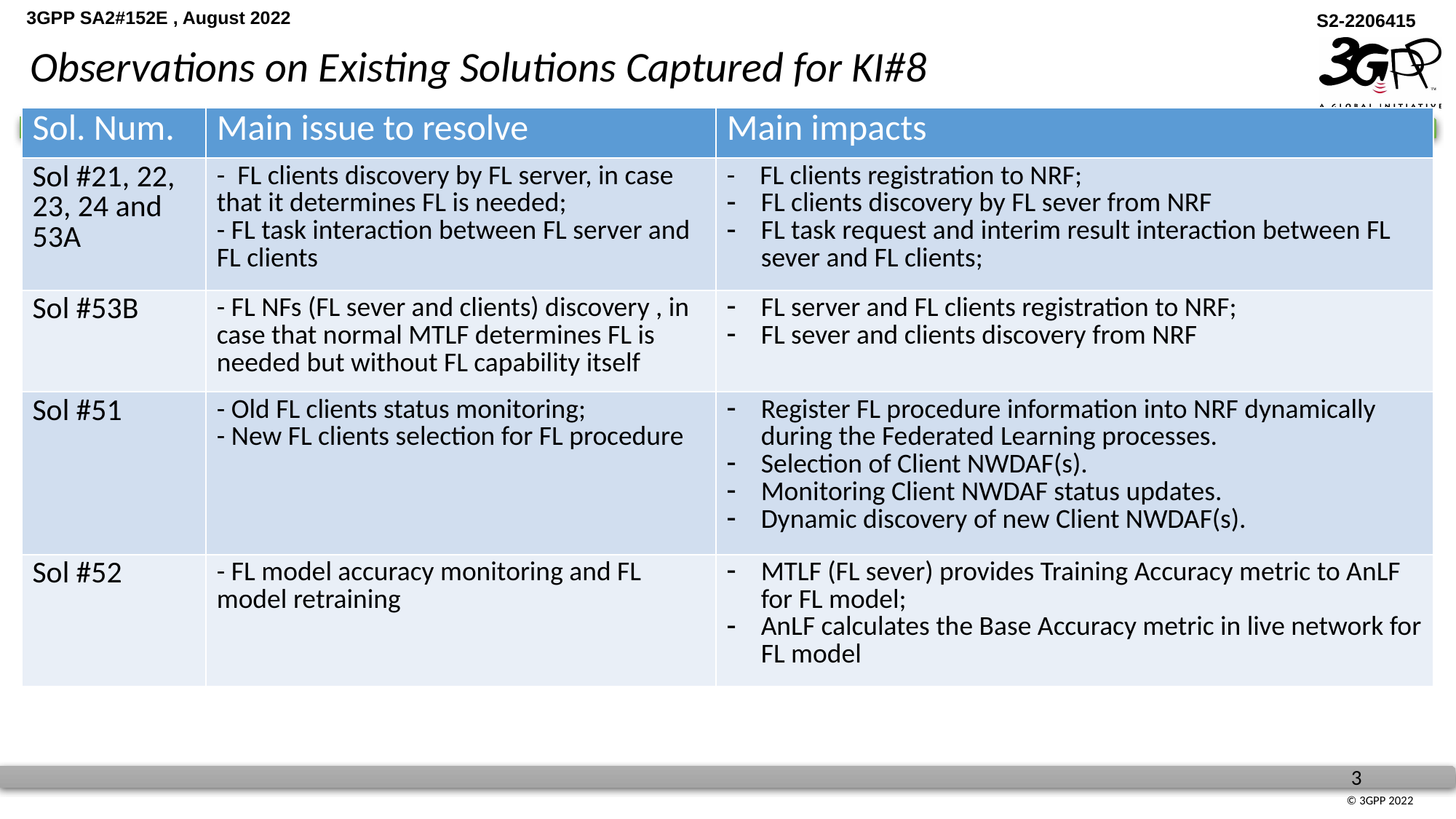

# Observations on Existing Solutions Captured for KI#8
| Sol. Num. | Main issue to resolve | Main impacts |
| --- | --- | --- |
| Sol #21, 22, 23, 24 and 53A | - FL clients discovery by FL server, in case that it determines FL is needed; - FL task interaction between FL server and FL clients | - FL clients registration to NRF; FL clients discovery by FL sever from NRF FL task request and interim result interaction between FL sever and FL clients; |
| Sol #53B | - FL NFs (FL sever and clients) discovery , in case that normal MTLF determines FL is needed but without FL capability itself | FL server and FL clients registration to NRF; FL sever and clients discovery from NRF |
| Sol #51 | - Old FL clients status monitoring; - New FL clients selection for FL procedure | Register FL procedure information into NRF dynamically during the Federated Learning processes. Selection of Client NWDAF(s). Monitoring Client NWDAF status updates. Dynamic discovery of new Client NWDAF(s). |
| Sol #52 | - FL model accuracy monitoring and FL model retraining | MTLF (FL sever) provides Training Accuracy metric to AnLF for FL model; AnLF calculates the Base Accuracy metric in live network for FL model |